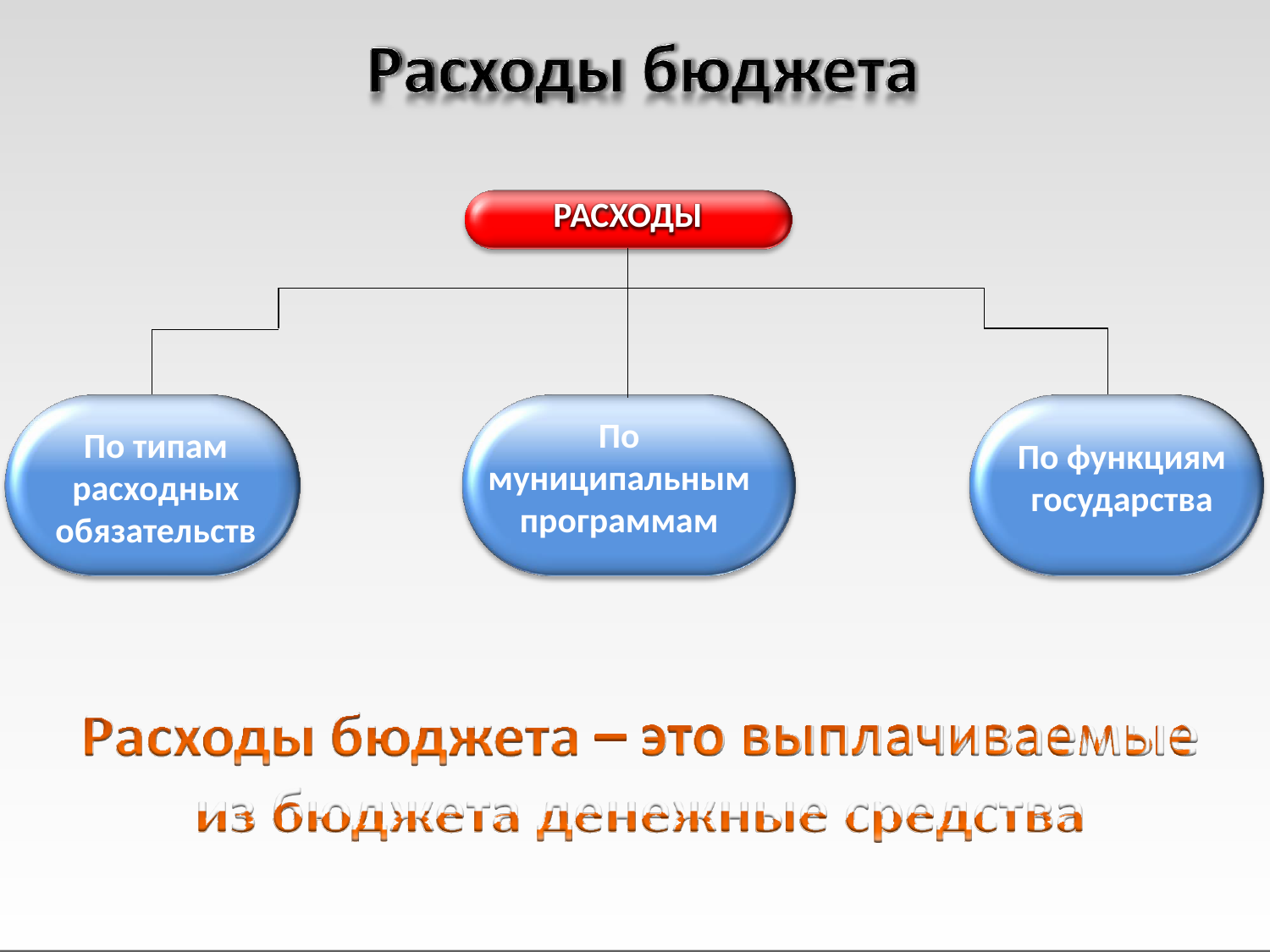

РАСХОДЫ

По муниципальным программам
По типам расходных обязательств
По функциям
государства